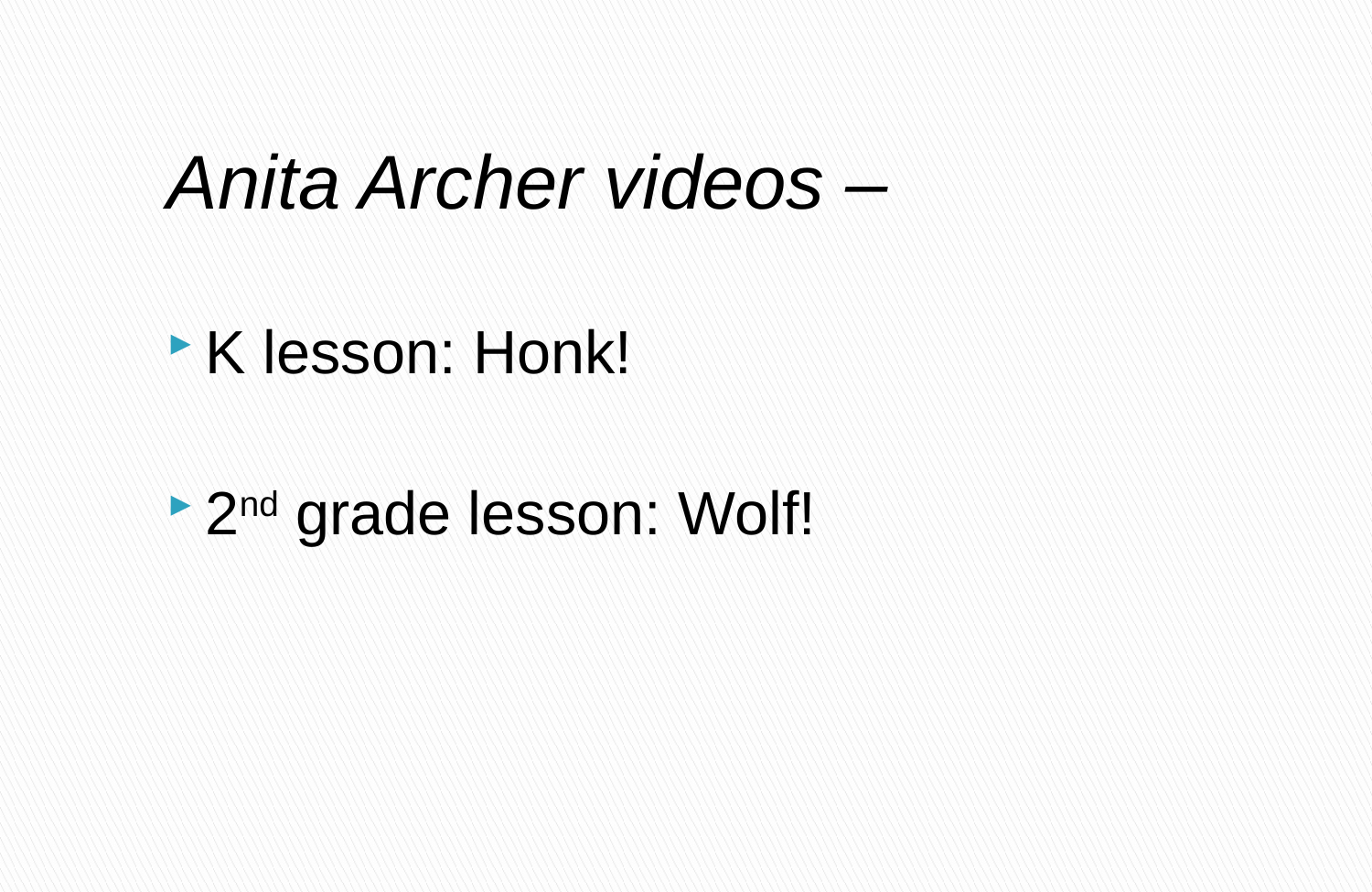

Anita Archer videos –

K lesson: Honk!

2nd grade lesson: Wolf!